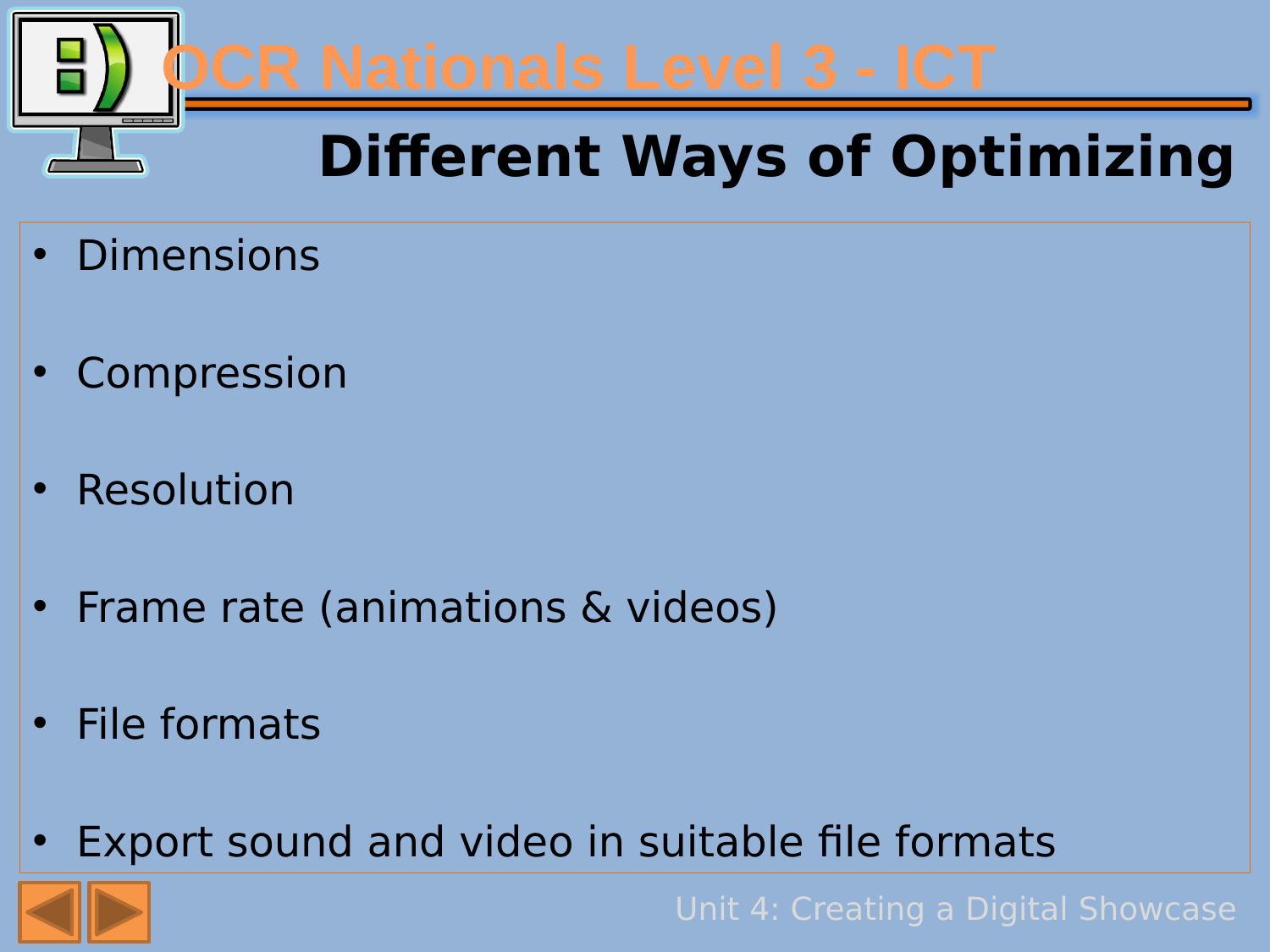

# Different Ways of Optimizing
Dimensions

Compression

Resolution

Frame rate (animations & videos)

File formats

Export sound and video in suitable file formats